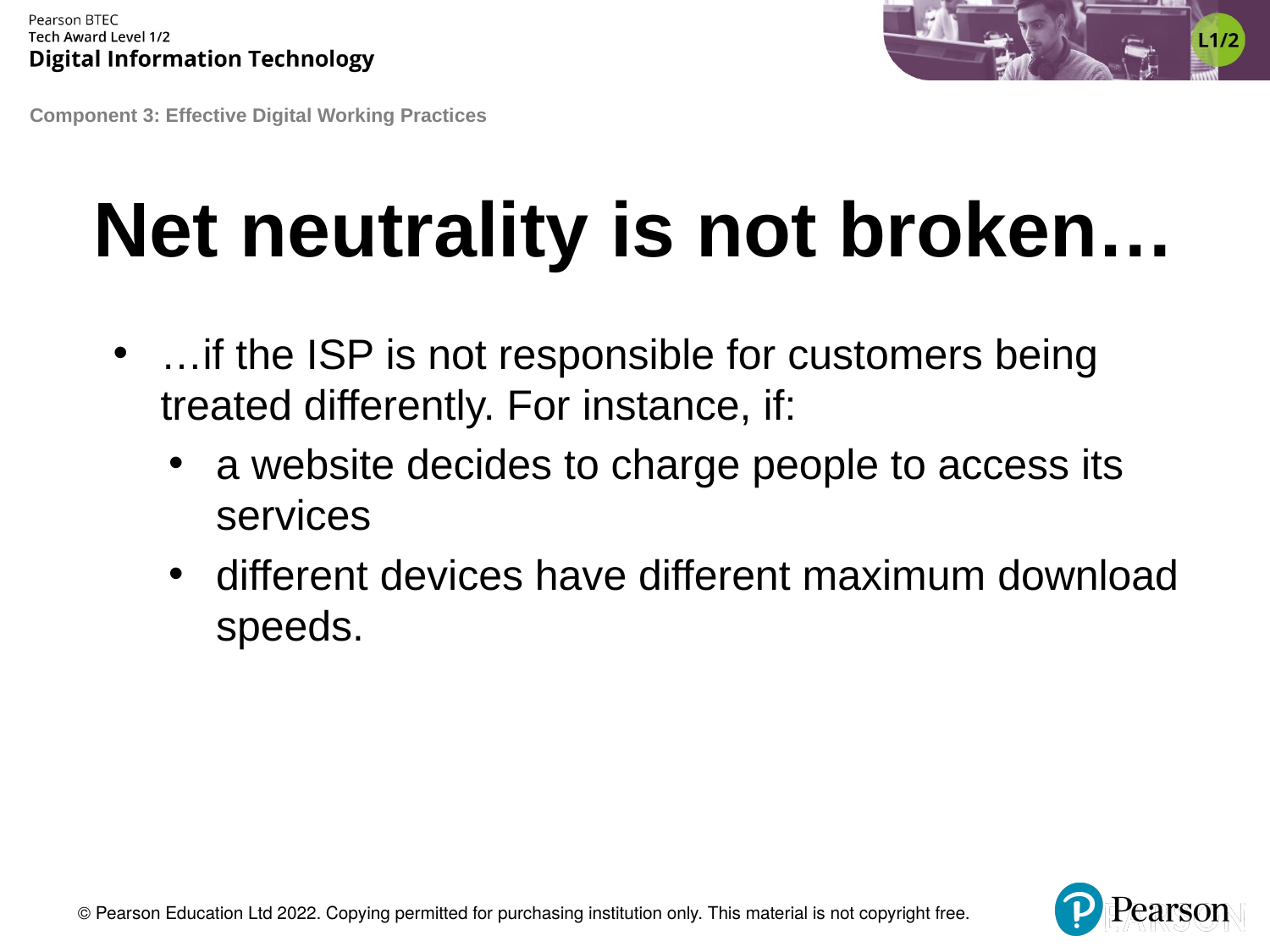

# Net neutrality is not broken…
…if the ISP is not responsible for customers being treated differently. For instance, if:
a website decides to charge people to access its services
different devices have different maximum download speeds.
© Pearson Education Ltd 2022. Copying permitted for purchasing institution only. This material is not copyright free.